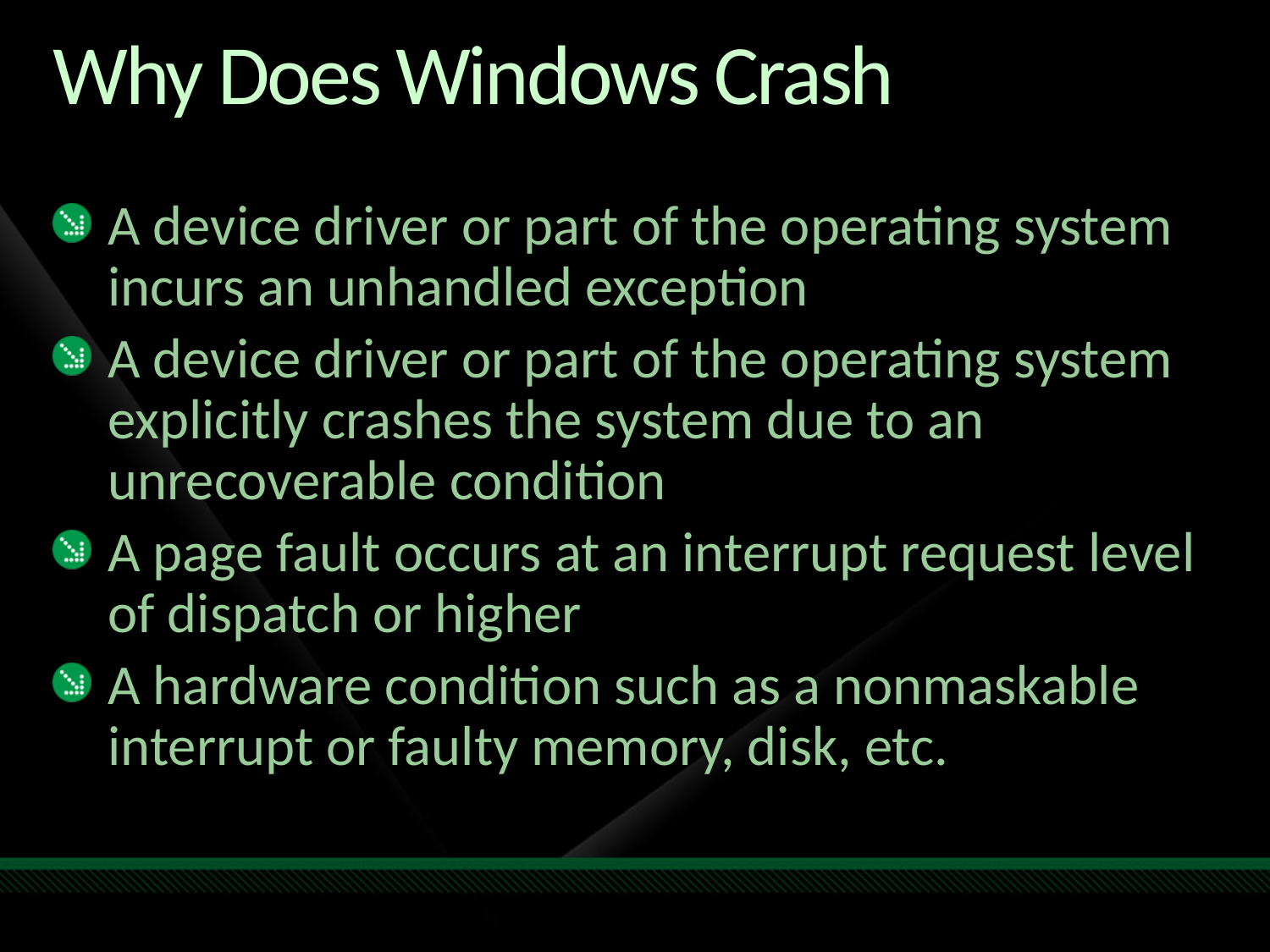

# Why Does Windows Crash
A device driver or part of the operating system incurs an unhandled exception
A device driver or part of the operating system explicitly crashes the system due to an unrecoverable condition
A page fault occurs at an interrupt request level of dispatch or higher
A hardware condition such as a nonmaskable interrupt or faulty memory, disk, etc.